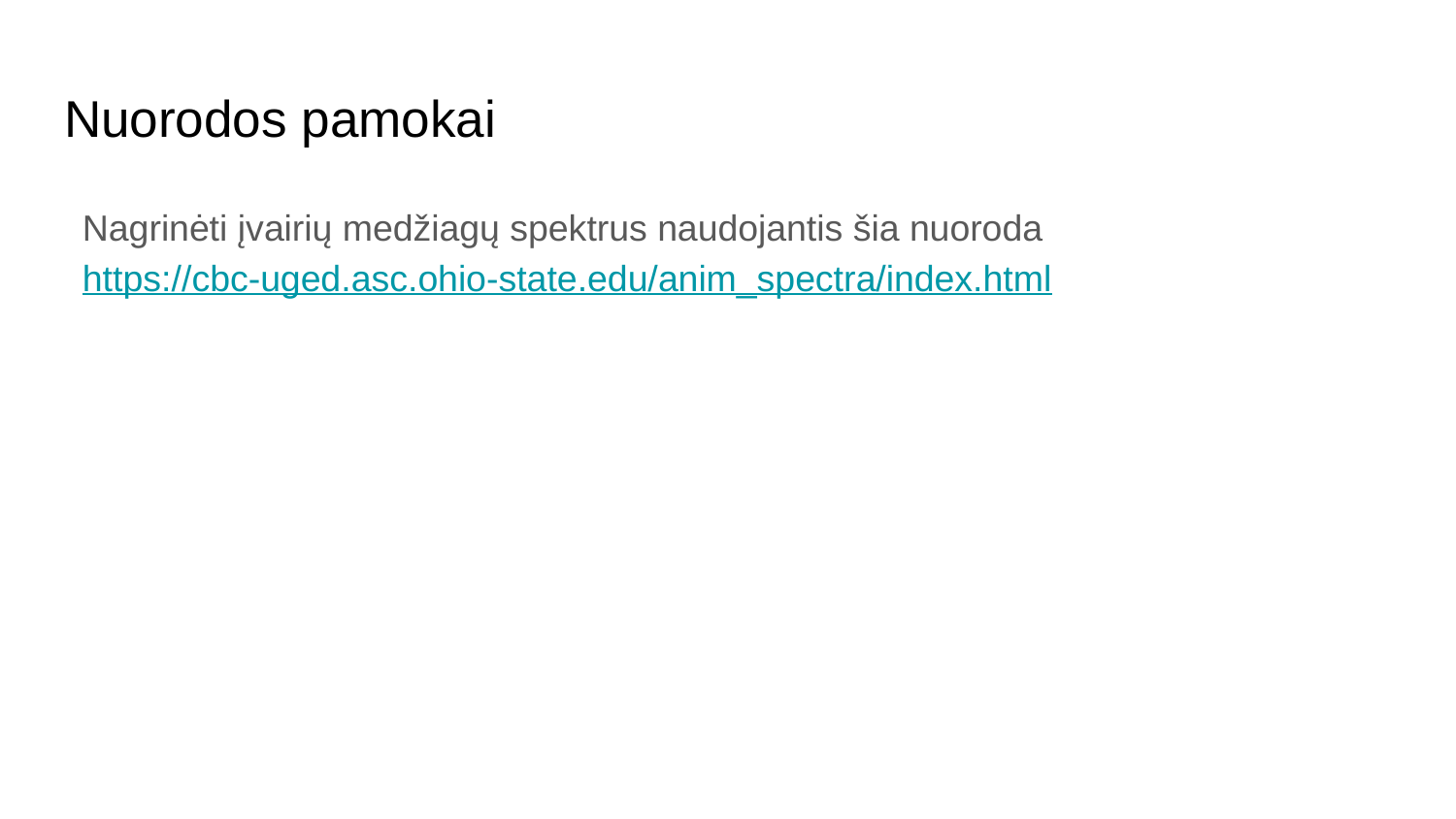

# Nuorodos pamokai
Nagrinėti įvairių medžiagų spektrus naudojantis šia nuoroda https://cbc-uged.asc.ohio-state.edu/anim_spectra/index.html